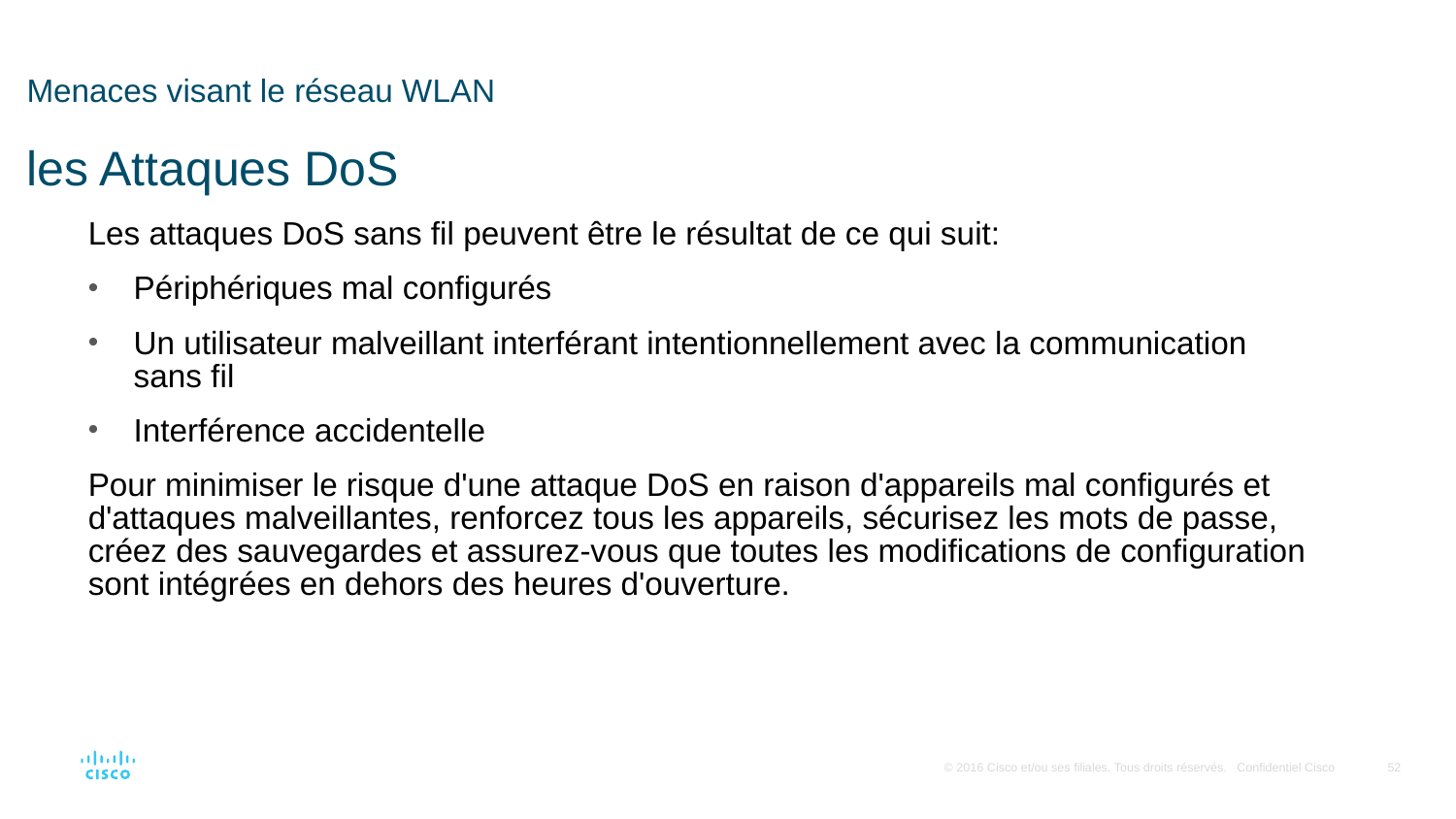

# Menaces visant le réseau WLAN les Attaques DoS
Les attaques DoS sans fil peuvent être le résultat de ce qui suit:
Périphériques mal configurés
Un utilisateur malveillant interférant intentionnellement avec la communication sans fil
Interférence accidentelle
Pour minimiser le risque d'une attaque DoS en raison d'appareils mal configurés et d'attaques malveillantes, renforcez tous les appareils, sécurisez les mots de passe, créez des sauvegardes et assurez-vous que toutes les modifications de configuration sont intégrées en dehors des heures d'ouverture.